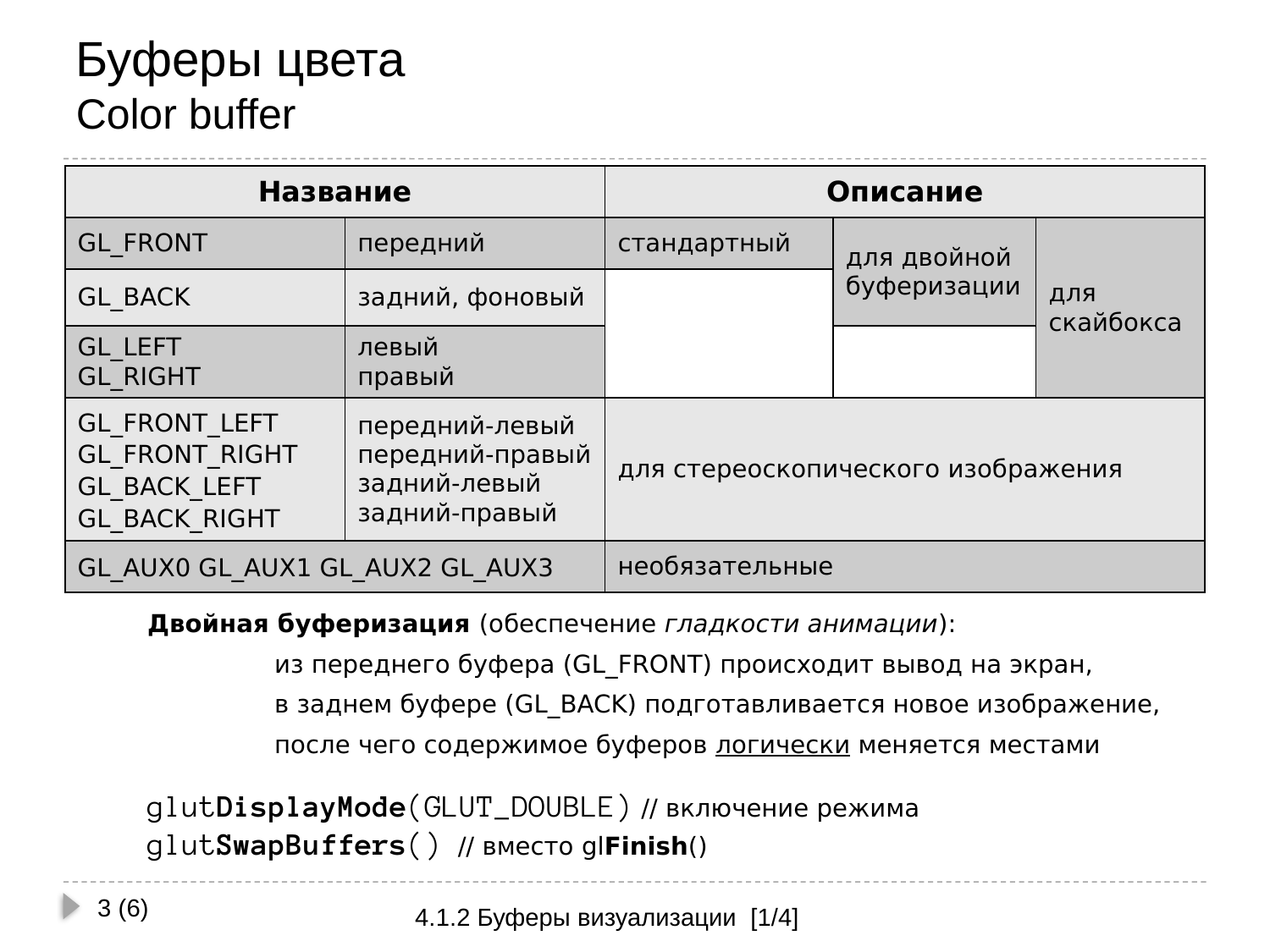

# Буферы цвета Color buffer
| Название |  | Описание |  |  |
| --- | --- | --- | --- | --- |
| GL\_FRONT | передний | стандартный | для двойной буферизации | для скайбокса |
| GL\_BACK | задний, фоновый |  |  |  |
| GL\_LEFT GL\_RIGHT | левый правый |  |  |  |
| GL\_FRONT\_LEFT GL\_FRONT\_RIGHT GL\_BACK\_LEFT GL\_BACK\_RIGHT | передний-левый передний-правый задний-левый задний-правый | для стереоскопического изображения |  |  |
| GL\_AUX0 GL\_AUX1 GL\_AUX2 GL\_AUX3 |  | необязательные |  |  |
Двойная буферизация (обеспечение гладкости анимации):
	из переднего буфера (GL_FRONT) происходит вывод на экран,
	в заднем буфере (GL_BACK) подготавливается новое изображение,
	после чего содержимое буферов логически меняется местами

glutDisplayMode(GLUT_DOUBLE) // включение режима
glutSwapBuffers() // вместо glFinish()
3 (6)
4.1.2 Буферы визуализации  [1/4]